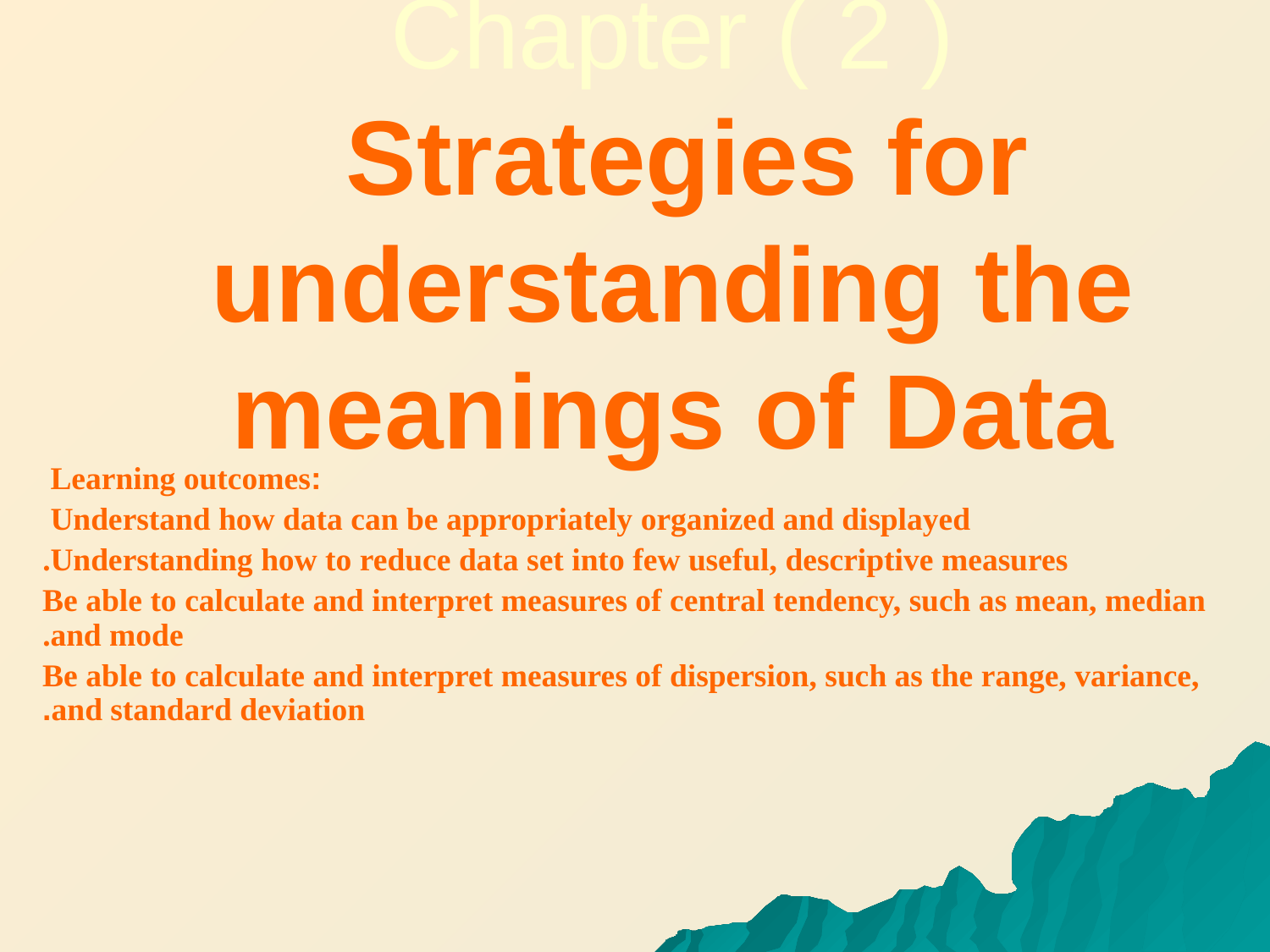

# Chapter ( 2 ) Strategies for understanding the meanings of Data
:Learning outcomes
 Understand how data can be appropriately organized and displayed
Understanding how to reduce data set into few useful, descriptive measures.
Be able to calculate and interpret measures of central tendency, such as mean, median and mode.
Be able to calculate and interpret measures of dispersion, such as the range, variance, and standard deviation.